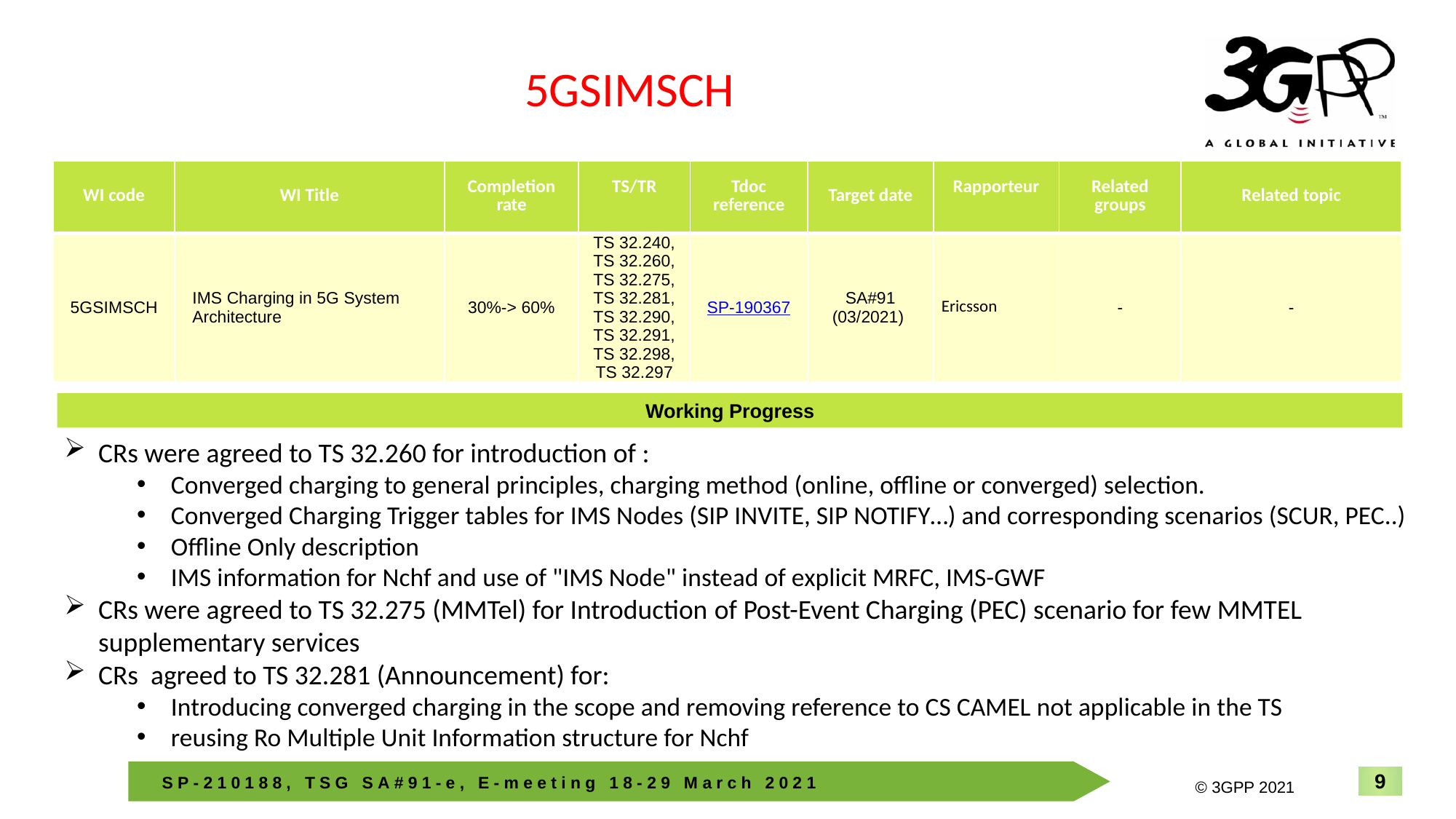

5GSIMSCH
| WI code | WI Title | Completion rate | TS/TR | Tdoc reference | Target date | Rapporteur | Related groups | Related topic |
| --- | --- | --- | --- | --- | --- | --- | --- | --- |
| 5GSIMSCH | IMS Charging in 5G System Architecture | 30%-> 60% | TS 32.240, TS 32.260, TS 32.275, TS 32.281, TS 32.290, TS 32.291, TS 32.298, TS 32.297 | SP-190367 | SA#91 (03/2021) | Ericsson | - | - |
Working Progress
CRs were agreed to TS 32.260 for introduction of :
Converged charging to general principles, charging method (online, offline or converged) selection.
Converged Charging Trigger tables for IMS Nodes (SIP INVITE, SIP NOTIFY…) and corresponding scenarios (SCUR, PEC..)
Offline Only description
IMS information for Nchf and use of "IMS Node" instead of explicit MRFC, IMS-GWF
CRs were agreed to TS 32.275 (MMTel) for Introduction of Post-Event Charging (PEC) scenario for few MMTEL supplementary services
CRs  agreed to TS 32.281 (Announcement) for:
Introducing converged charging in the scope and removing reference to CS CAMEL not applicable in the TS
reusing Ro Multiple Unit Information structure for Nchf